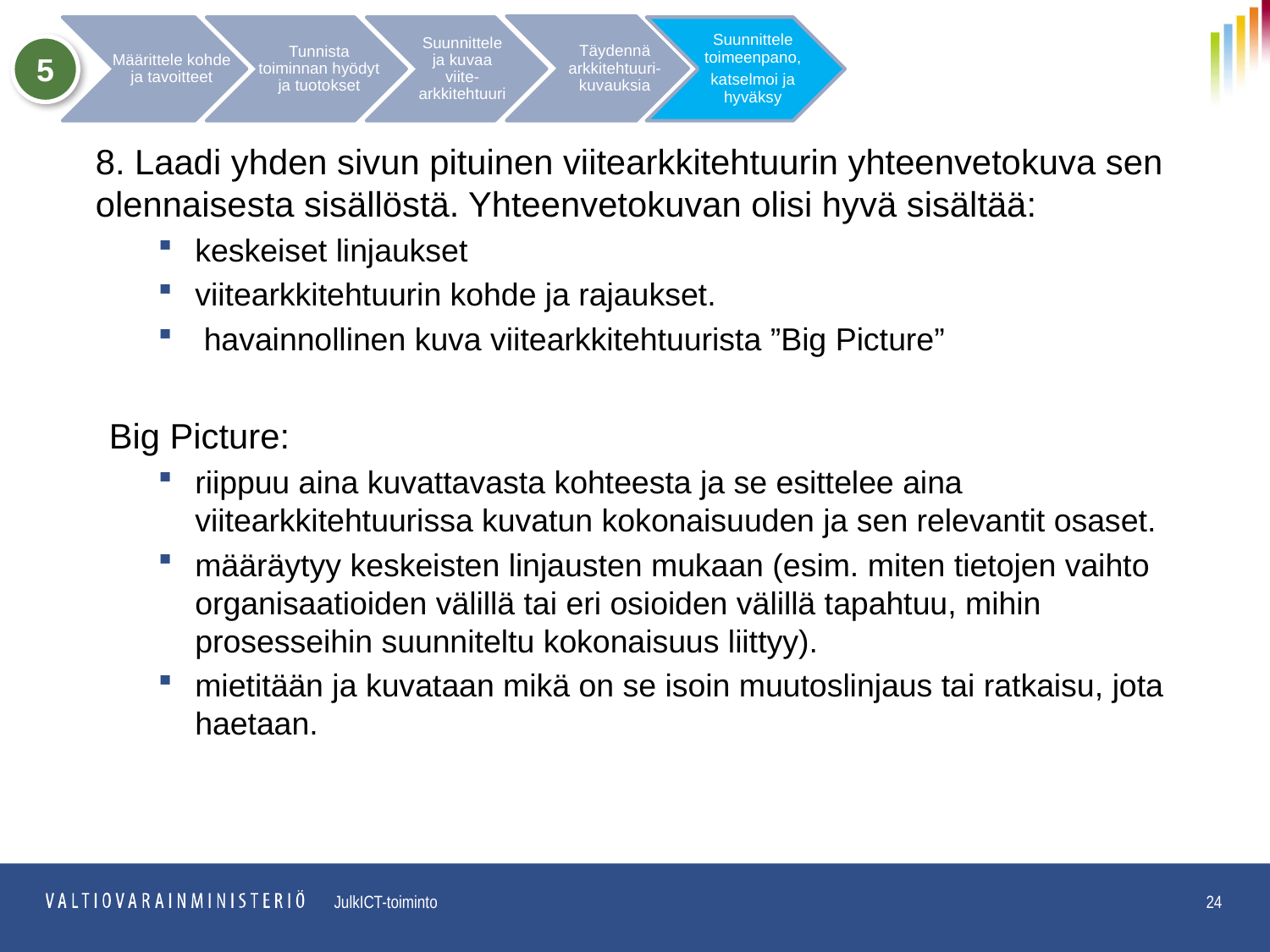

Tunnista toiminnan hyödyt ja tuotokset

Suunnittele toimeenpano,
katselmoi ja hyväksy

Määrittele kohde ja tavoitteet

Täydennä arkkitehtuuri-kuvauksia

Suunnittele ja kuvaa viite-arkkitehtuuri
5
8. Laadi yhden sivun pituinen viitearkkitehtuurin yhteenvetokuva sen olennaisesta sisällöstä. Yhteenvetokuvan olisi hyvä sisältää:
keskeiset linjaukset
viitearkkitehtuurin kohde ja rajaukset.
 havainnollinen kuva viitearkkitehtuurista ”Big Picture”

Big Picture:
riippuu aina kuvattavasta kohteesta ja se esittelee aina viitearkkitehtuurissa kuvatun kokonaisuuden ja sen relevantit osaset.
määräytyy keskeisten linjausten mukaan (esim. miten tietojen vaihto organisaatioiden välillä tai eri osioiden välillä tapahtuu, mihin prosesseihin suunniteltu kokonaisuus liittyy).
mietitään ja kuvataan mikä on se isoin muutoslinjaus tai ratkaisu, jota haetaan.

24